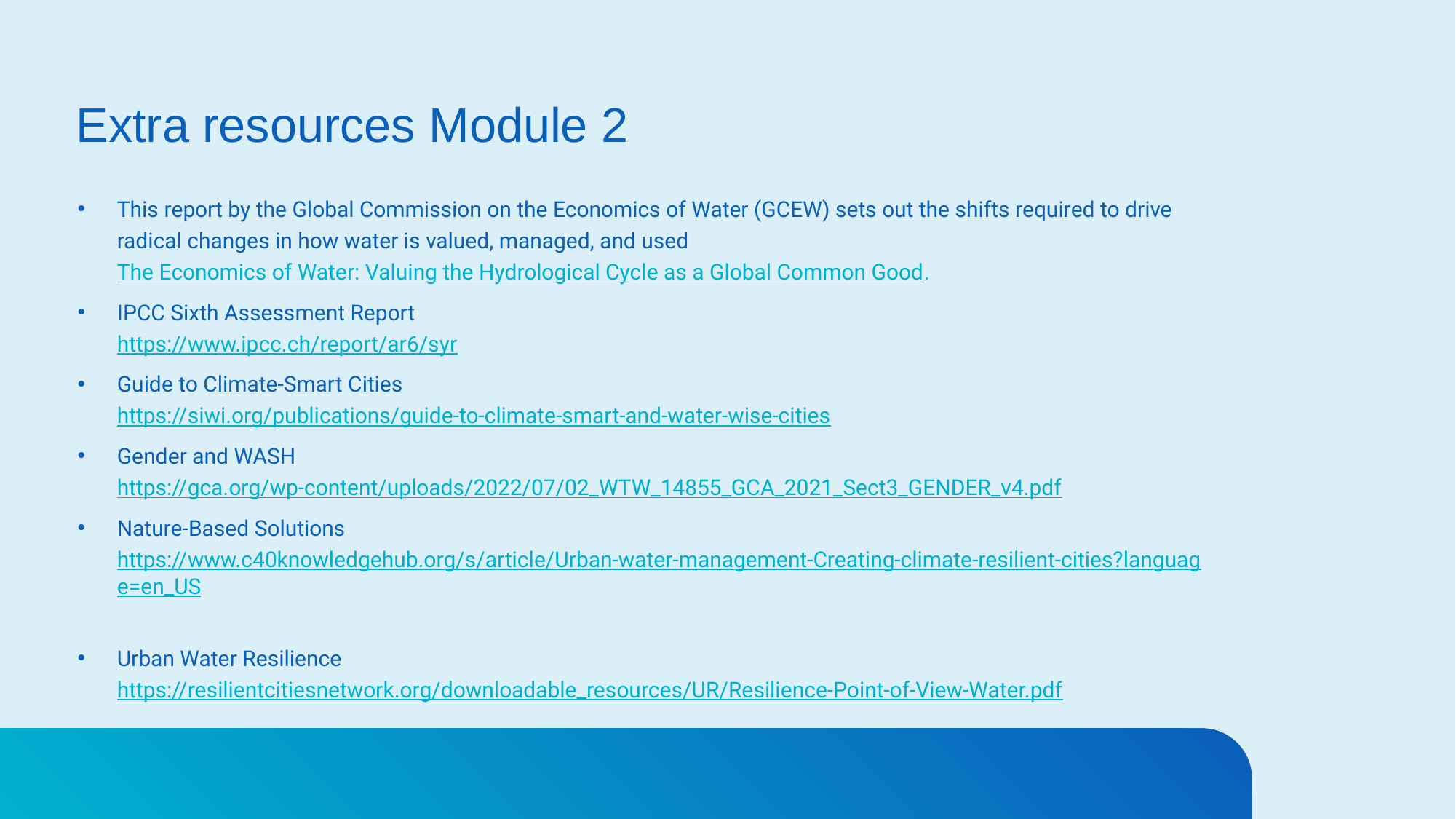

# Extra resources Module 2
This report by the Global Commission on the Economics of Water (GCEW) sets out the shifts required to drive radical changes in how water is valued, managed, and used The Economics of Water: Valuing the Hydrological Cycle as a Global Common Good.
IPCC Sixth Assessment Report
https://www.ipcc.ch/report/ar6/syr
Guide to Climate-Smart Cities
https://siwi.org/publications/guide-to-climate-smart-and-water-wise-cities
Gender and WASH
https://gca.org/wp-content/uploads/2022/07/02_WTW_14855_GCA_2021_Sect3_GENDER_v4.pdf
Nature-Based Solutions
https://www.c40knowledgehub.org/s/article/Urban-water-management-Creating-climate-resilient-cities?language=en_US
Urban Water Resilience
https://resilientcitiesnetwork.org/downloadable_resources/UR/Resilience-Point-of-View-Water.pdf